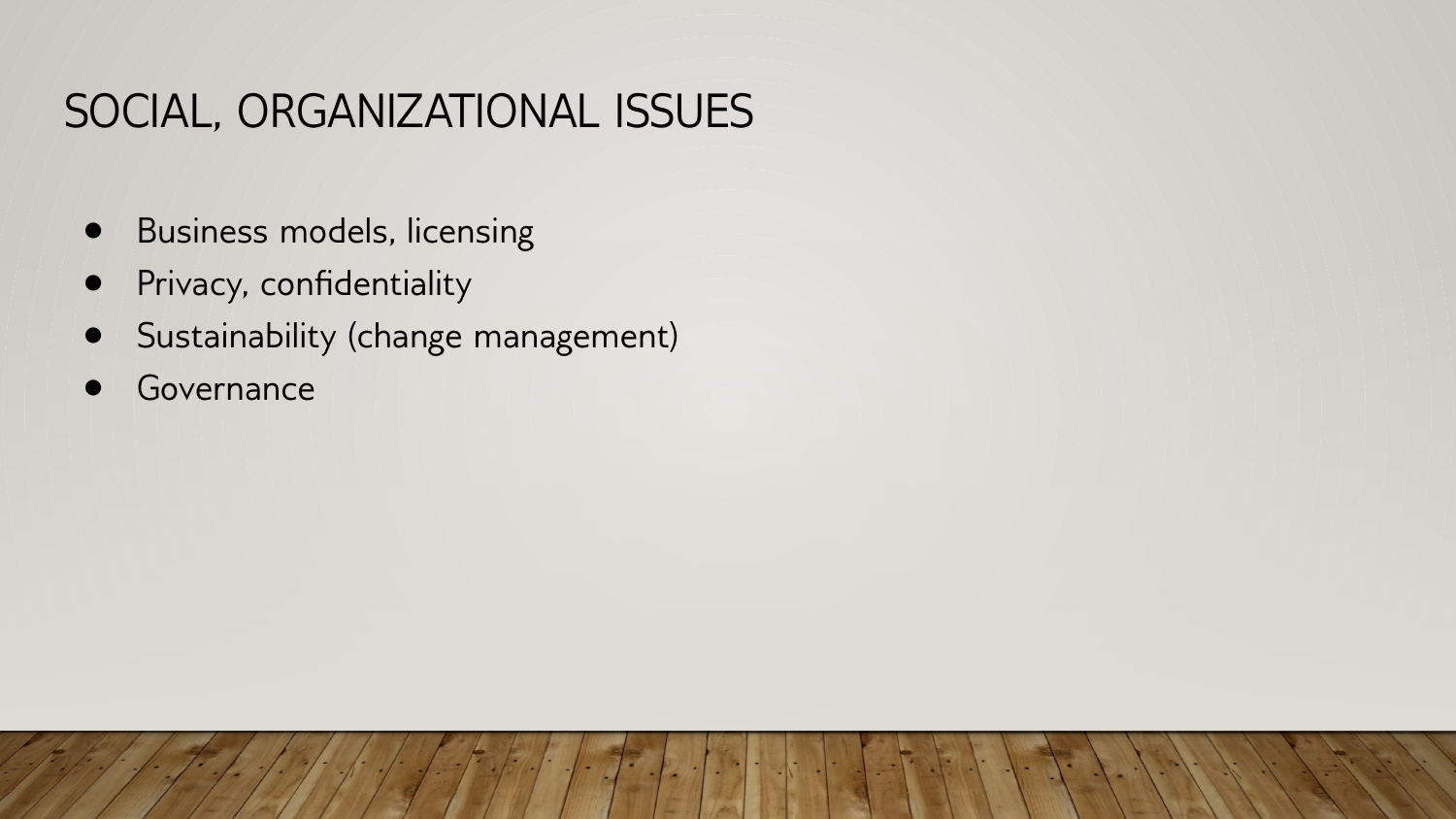

# Social, organizational issues
Business models, licensing
Privacy, confidentiality
Sustainability (change management)
Governance